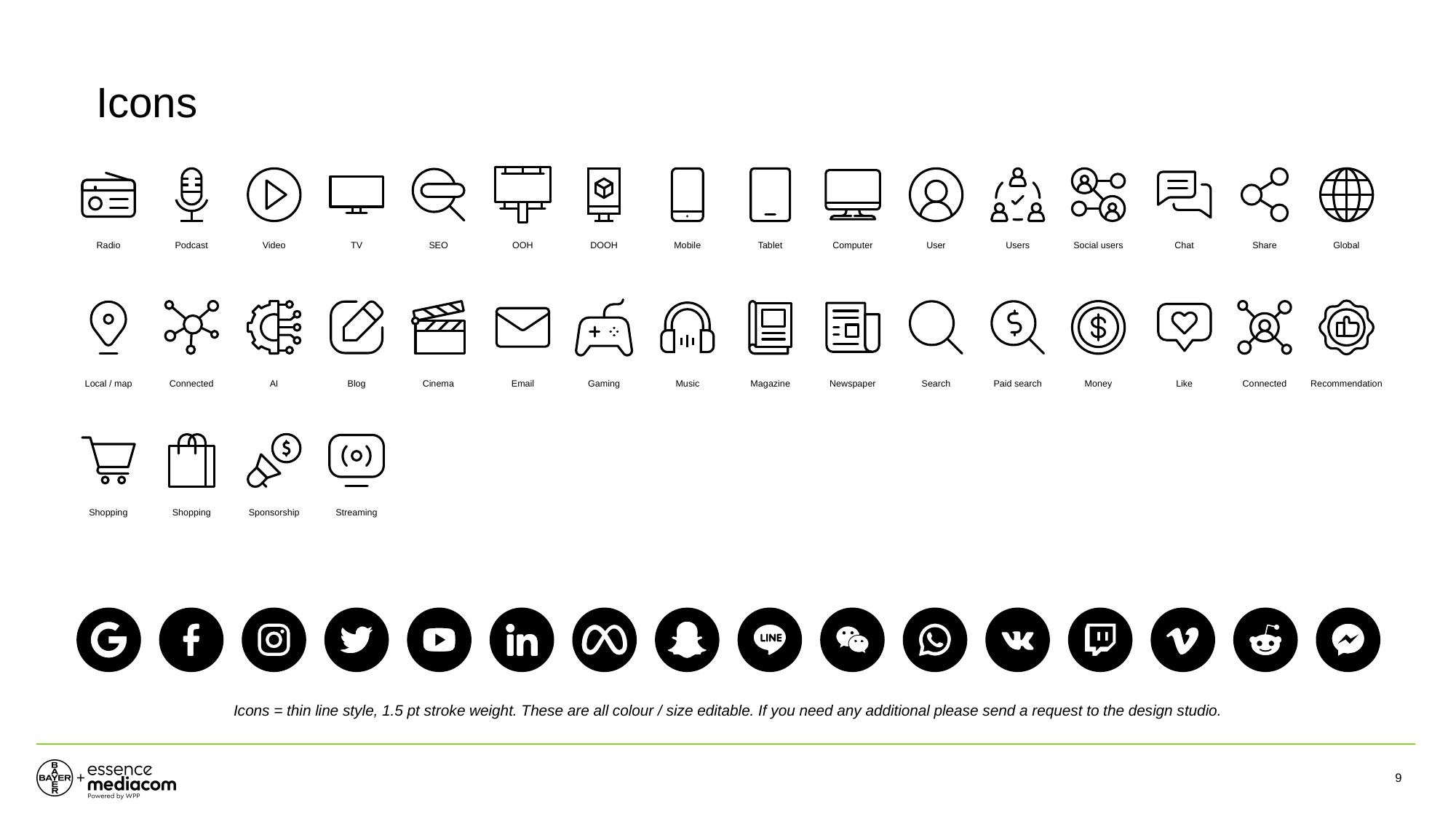

# Icons

Radio
Podcast
Video
TV
SEO
OOH
DOOH
Mobile
Tablet
Computer
User
Users
Social users
Chat
Share
Global

Local / map
Connected
AI
Blog
Cinema
Email
Gaming
Music
Magazine
Newspaper
Search
Paid search
Money
Like
Connected
Recommendation

Shopping
Shopping
Sponsorship
Streaming

Icons = thin line style, 1.5 pt stroke weight. These are all colour / size editable. If you need any additional please send a request to the design studio.

9